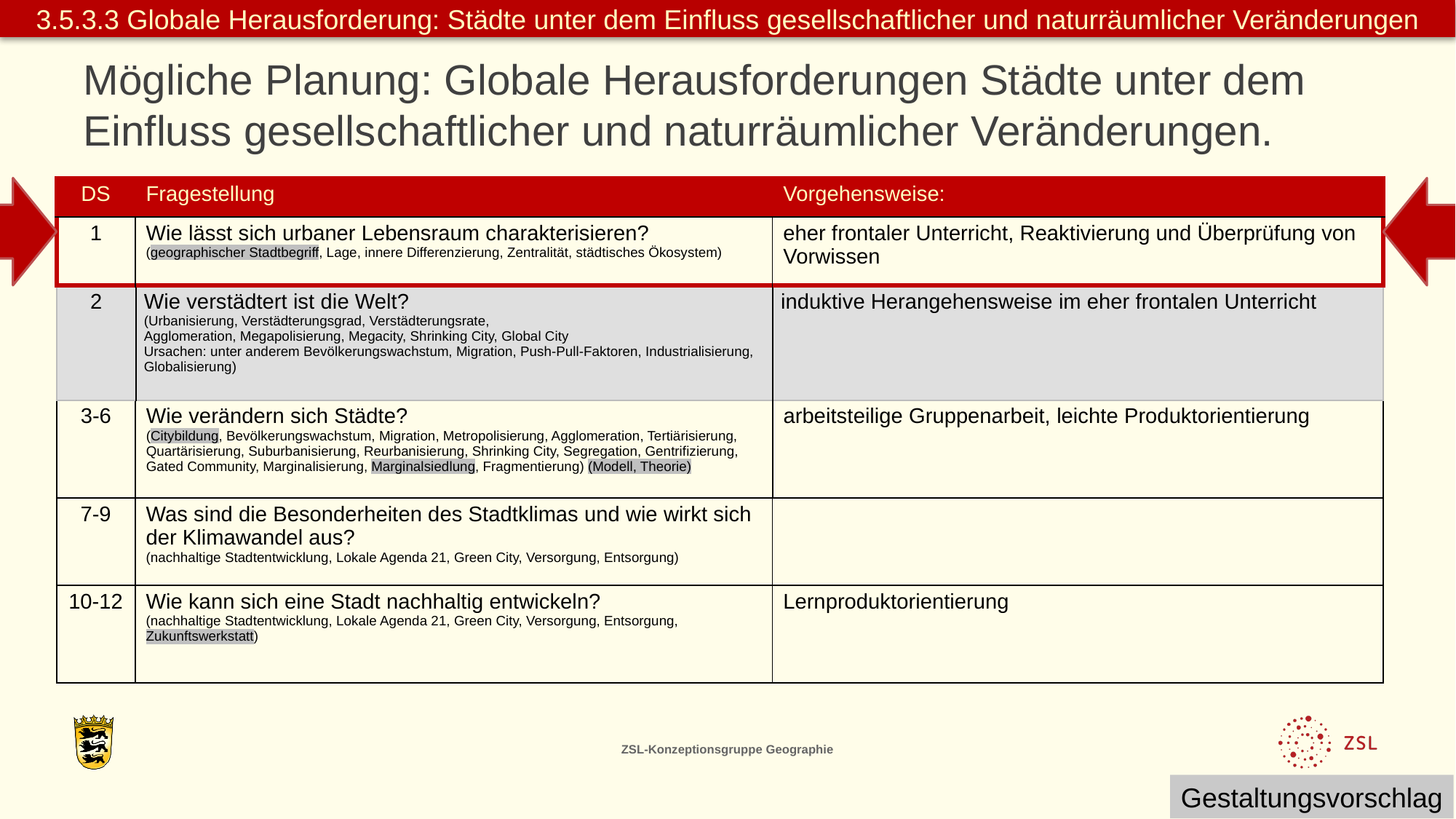

# Mögliche Planung: Globale Herausforderungen Städte unter dem Einfluss gesellschaftlicher und naturräumlicher Veränderungen.

| DS | Fragestellung | Vorgehensweise: |
| --- | --- | --- |
| 1 | Wie lässt sich urbaner Lebensraum charakterisieren? (geographischer Stadtbegriff, Lage, innere Diffe­renzierung, Zentralität, städ­tisches Ökosystem) | eher frontaler Unterricht, Reaktivierung und Überprüfung von Vorwissen |

| 2 | Wie verstädtert ist die Welt? (Urbanisierung, Verstädterungsgrad, Verstädterungsrate, Agglomeration, Megapolisierung, Megacity, Shrinking City, Global City Ursachen: unter anderem Bevölkerungswachstum, Migration, Push-Pull-Faktoren, Industrialisierung, Globalisierung) | induktive Herangehensweise im eher frontalen Unterricht |
| --- | --- | --- |
| 3-6 | Wie verändern sich Städte? (Citybildung, Bevölkerungswachstum, Migration, Metropolisie­rung, Agglomeration, Terti­ärisierung, Quartärisierung, Suburbanisierung, Reurba­nisierung, Shrinking City, Segregation, Gentrifizie­rung, Gated Community, Marginalisierung, Marginalsiedlung, Fragmen­tierung) (Modell, Theorie) | arbeitsteilige Gruppenarbeit, leichte Produktorientierung |
| --- | --- | --- |
| 7-9 | Was sind die Besonderheiten des Stadtklimas und wie wirkt sich der Klimawandel aus? (nachhaltige Stadtentwick­lung, Lokale Agenda 21, Green City, Versorgung, Entsorgung) |  |
| --- | --- | --- |
| 10-12 | Wie kann sich eine Stadt nachhaltig entwickeln? (nachhaltige Stadtentwick­lung, Lokale Agenda 21, Green City, Versorgung, Entsorgung, Zukunftswerkstatt) | Lernproduktorientierung |
| --- | --- | --- |
ZSL-Konzeptionsgruppe Geographie
Gestaltungsvorschlag